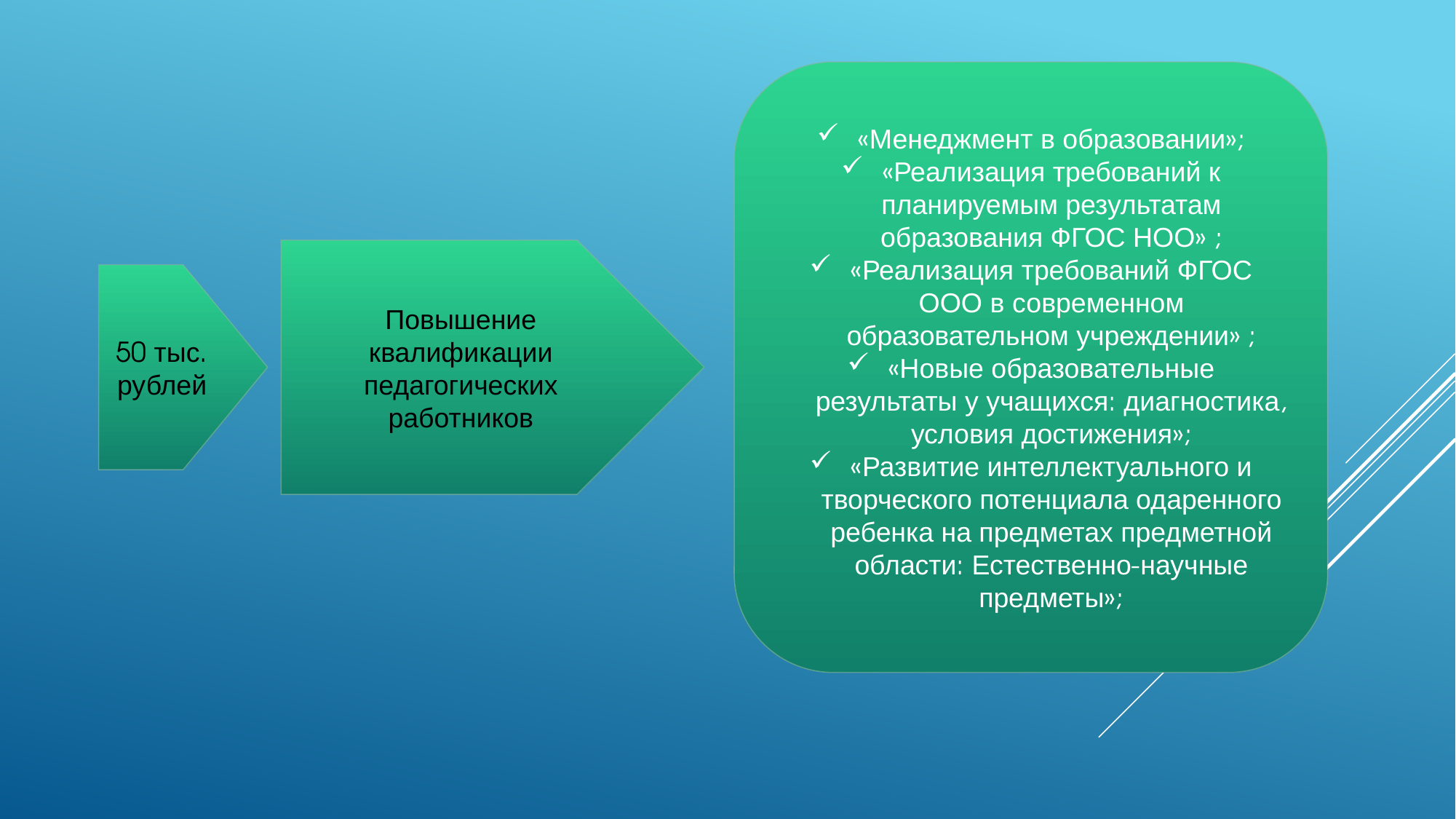

«Менеджмент в образовании»;
«Реализация требований к планируемым результатам образования ФГОС НОО» ;
«Реализация требований ФГОС ООО в современном образовательном учреждении» ;
«Новые образовательные результаты у учащихся: диагностика, условия достижения»;
«Развитие интеллектуального и творческого потенциала одаренного ребенка на предметах предметной области: Естественно-научные предметы»;
Повышение квалификации педагогических работников
50 тыс. рублей